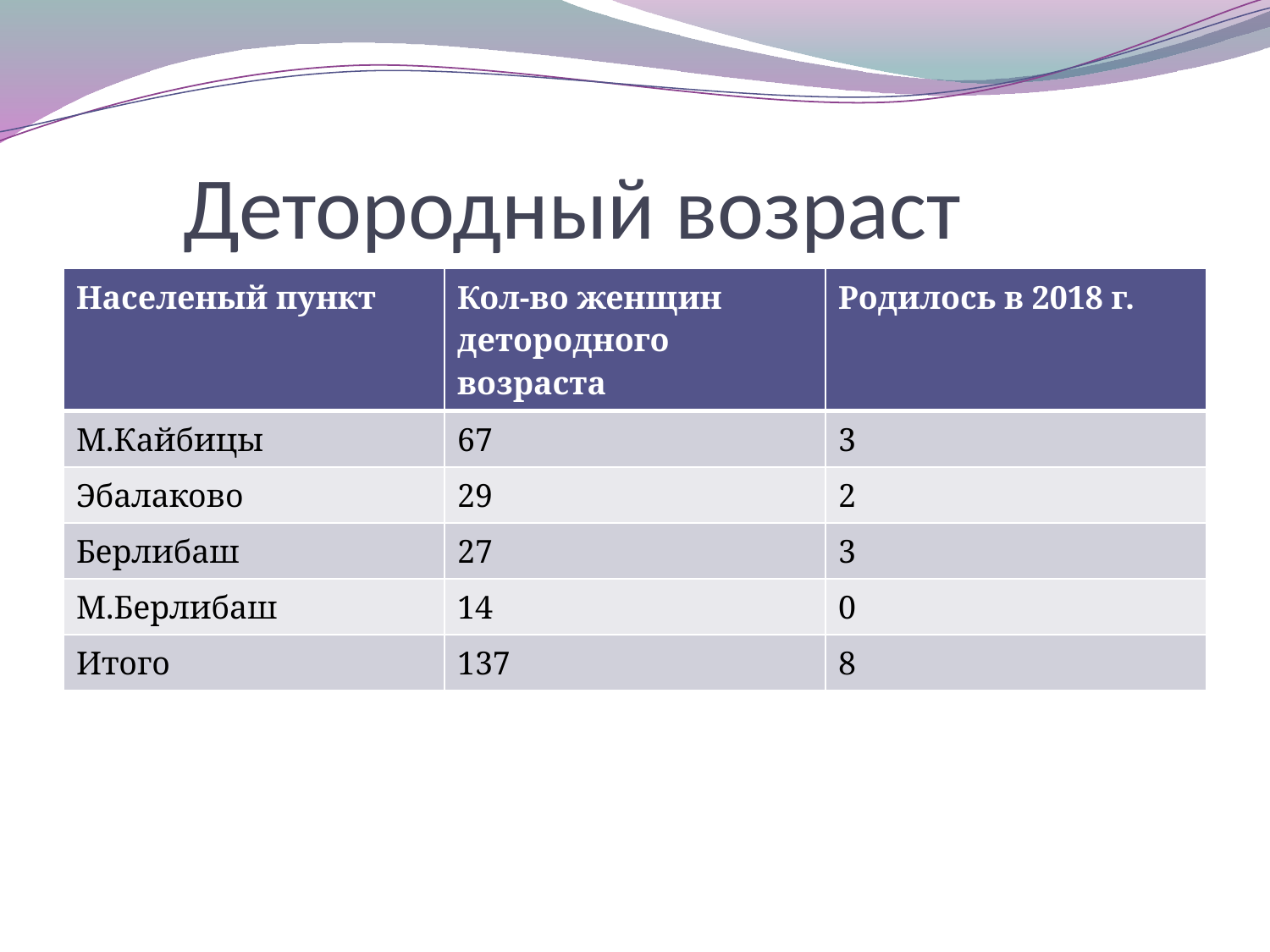

# Детородный возраст
| Населеный пункт | Кол-во женщин детородного возраста | Родилось в 2018 г. |
| --- | --- | --- |
| М.Кайбицы | 67 | 3 |
| Эбалаково | 29 | 2 |
| Берлибаш | 27 | 3 |
| М.Берлибаш | 14 | 0 |
| Итого | 137 | 8 |